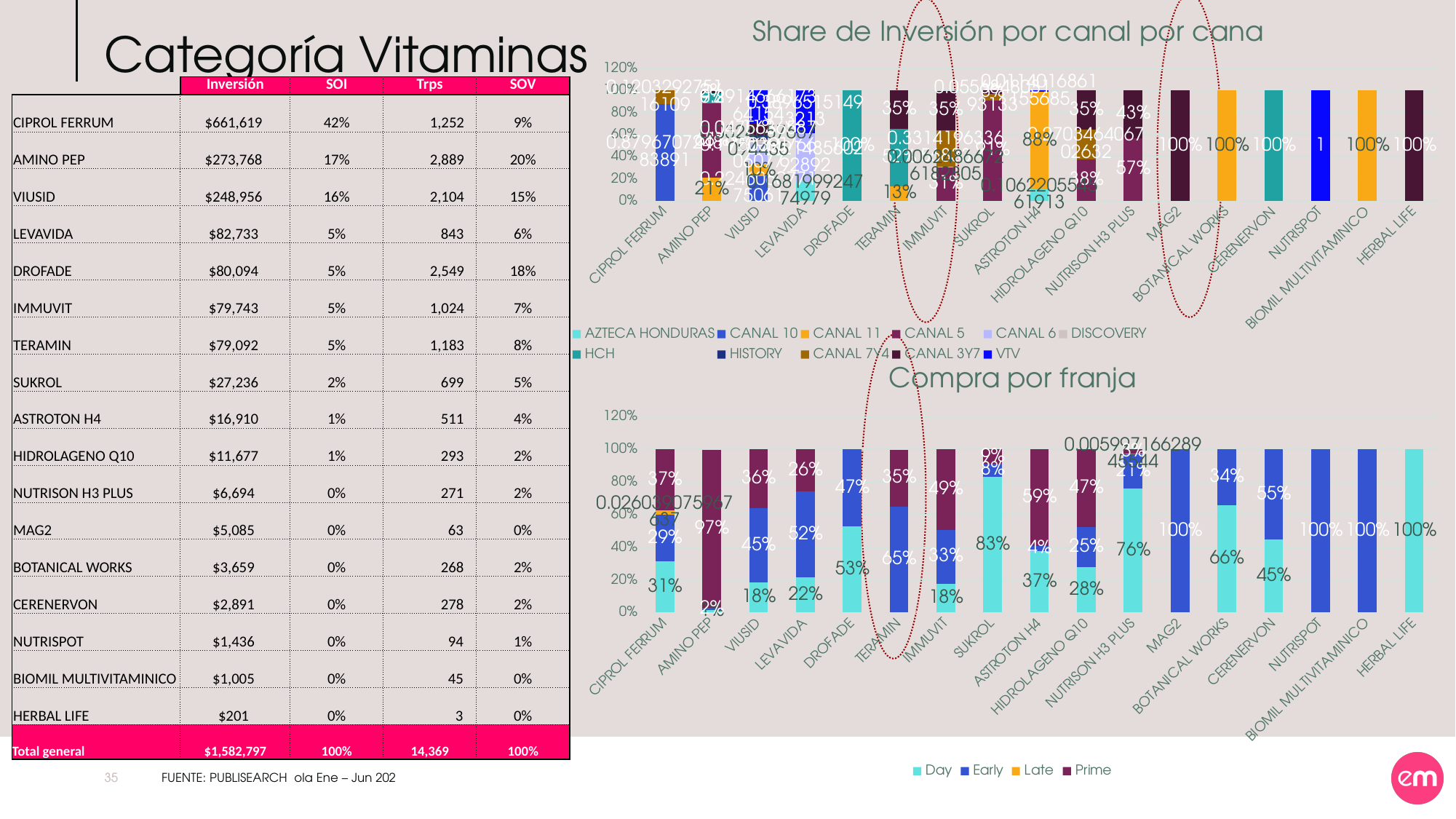

### Chart: Share de Inversión por canal por cana

| Category | AZTECA HONDURAS | CANAL 10 | CANAL 11 | CANAL 5 | CANAL 6 | DISCOVERY | HCH | HISTORY | CANAL 7Y4 | CANAL 3Y7 | VTV |
|---|---|---|---|---|---|---|---|---|---|---|---|
| CIPROL FERRUM | None | 0.8796707248838905 | None | None | None | None | None | None | 0.12032927511610947 | None | None |
| AMINO PEP | None | None | 0.20890581103577416 | 0.6758119301342209 | None | None | 0.09312366431038445 | None | None | 0.017938731900178553 | None |
| VIUSID | None | 0.22460607717506073 | 0.10203669201285862 | None | 0.19209657660607699 | 0.03240576870944347 | None | 0.04756365877503911 | None | 0.10962134547510276 | 0.29146661736415413 |
| LEVAVIDA | 0.16819992477497853 | None | None | None | 0.44214856029289185 | None | None | None | None | None | 0.3896515149321297 |
| DROFADE | None | None | None | None | None | None | 1.0 | None | None | None | None |
| TERAMIN | None | None | 0.13139909518039314 | None | None | None | 0.5222314394209417 | None | None | 0.3463694653986652 | None |
| IMMUVIT | None | None | None | 0.30522594596220004 | None | 0.006248667261828049 | None | None | 0.3314196336568326 | 0.35270267915970605 | None |
| SUKROL | None | None | None | 0.9116620955052925 | None | None | None | None | 0.05568480319313303 | 0.032653101301574484 | None |
| ASTROTON H4 | 0.10622055456191275 | None | 0.8823777593225187 | None | None | None | None | None | None | None | 0.011401686115568504 |
| HIDROLAGENO Q10 | None | None | None | 0.37539766518066237 | None | None | None | None | 0.2703464067026315 | 0.35425592811670603 | None |
| NUTRISON H3 PLUS | None | None | None | 0.5702305613557228 | None | None | None | None | None | 0.42976943864427725 | None |
| MAG2 | None | None | None | None | None | None | None | None | None | 1.0 | None |
| BOTANICAL WORKS | None | None | 1.0 | None | None | None | None | None | None | None | None |
| CERENERVON | None | None | None | None | None | None | 1.0 | None | None | None | None |
| NUTRISPOT | None | None | None | None | None | None | None | None | None | None | 1.0 |
| BIOMIL MULTIVITAMINICO | None | None | 1.0 | None | None | None | None | None | None | None | None |
| HERBAL LIFE | None | None | None | None | None | None | None | None | None | 1.0 | None |
# Categoría Vitaminas
|  | Inversión | SOI | Trps | SOV |
| --- | --- | --- | --- | --- |
| CIPROL FERRUM | $661,619 | 42% | 1,252 | 9% |
| AMINO PEP | $273,768 | 17% | 2,889 | 20% |
| VIUSID | $248,956 | 16% | 2,104 | 15% |
| LEVAVIDA | $82,733 | 5% | 843 | 6% |
| DROFADE | $80,094 | 5% | 2,549 | 18% |
| IMMUVIT | $79,743 | 5% | 1,024 | 7% |
| TERAMIN | $79,092 | 5% | 1,183 | 8% |
| SUKROL | $27,236 | 2% | 699 | 5% |
| ASTROTON H4 | $16,910 | 1% | 511 | 4% |
| HIDROLAGENO Q10 | $11,677 | 1% | 293 | 2% |
| NUTRISON H3 PLUS | $6,694 | 0% | 271 | 2% |
| MAG2 | $5,085 | 0% | 63 | 0% |
| BOTANICAL WORKS | $3,659 | 0% | 268 | 2% |
| CERENERVON | $2,891 | 0% | 278 | 2% |
| NUTRISPOT | $1,436 | 0% | 94 | 1% |
| BIOMIL MULTIVITAMINICO | $1,005 | 0% | 45 | 0% |
| HERBAL LIFE | $201 | 0% | 3 | 0% |
| Total general | $1,582,797 | 100% | 14,369 | 100% |

### Chart: Compra por franja

| Category | Day | Early | Late | Prime |
|---|---|---|---|---|
| CIPROL FERRUM | 0.31187526720486 | 0.2890629247449868 | 0.02603907596763695 | 0.37302273208251635 |
| AMINO PEP | 0.01375613943744417 | 0.015392269491518383 | None | 0.9686275661391576 |
| VIUSID | 0.18467416735115055 | 0.45456529044366206 | None | 0.3602748660416447 |
| LEVAVIDA | 0.2164960840190259 | 0.5244239193792316 | None | 0.2590799966017425 |
| DROFADE | 0.528148913815957 | 0.47185108618404303 | None | None |
| TERAMIN | None | 0.6490909613108169 | None | 0.34839371534021835 |
| IMMUVIT | 0.17648681609953742 | 0.33055523173811513 | None | 0.4929579521623474 |
| SUKROL | 0.8329019303497541 | 0.07876016515553848 | None | 0.08833790449470753 |
| ASTROTON H4 | 0.3746438923313043 | 0.03520195004502945 | None | 0.5901541576236663 |
| HIDROLAGENO Q10 | 0.2760793769189401 | 0.2491196725008239 | None | 0.474800950580236 |
| NUTRISON H3 PLUS | 0.7578786998873445 | 0.2098865313068325 | 0.0059971662894554405 | 0.02623760251636759 |
| MAG2 | None | 1.0 | None | None |
| BOTANICAL WORKS | 0.6583712208659674 | 0.3416287791340325 | None | None |
| CERENERVON | 0.4462362879267982 | 0.5537637120732019 | None | None |
| NUTRISPOT | None | 1.0 | None | None |
| BIOMIL MULTIVITAMINICO | None | 1.0 | None | None |
| HERBAL LIFE | 1.0 | None | None | None |
FUENTE: PUBLISEARCH  ola Ene – Jun 202

35
35